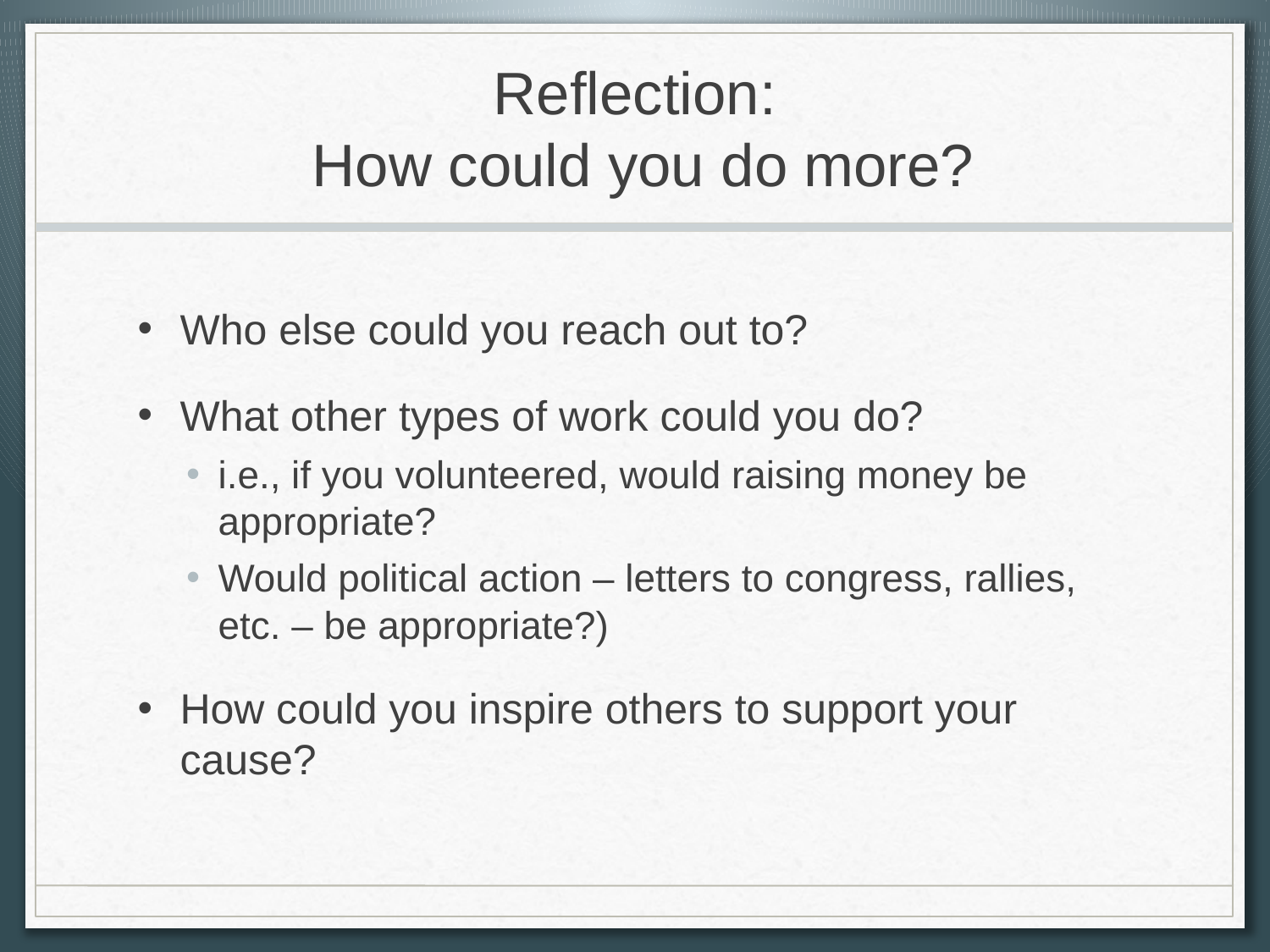

# Reflection: How could you do more?
Who else could you reach out to?
What other types of work could you do?
i.e., if you volunteered, would raising money be appropriate?
Would political action – letters to congress, rallies, etc. – be appropriate?)
How could you inspire others to support your cause?